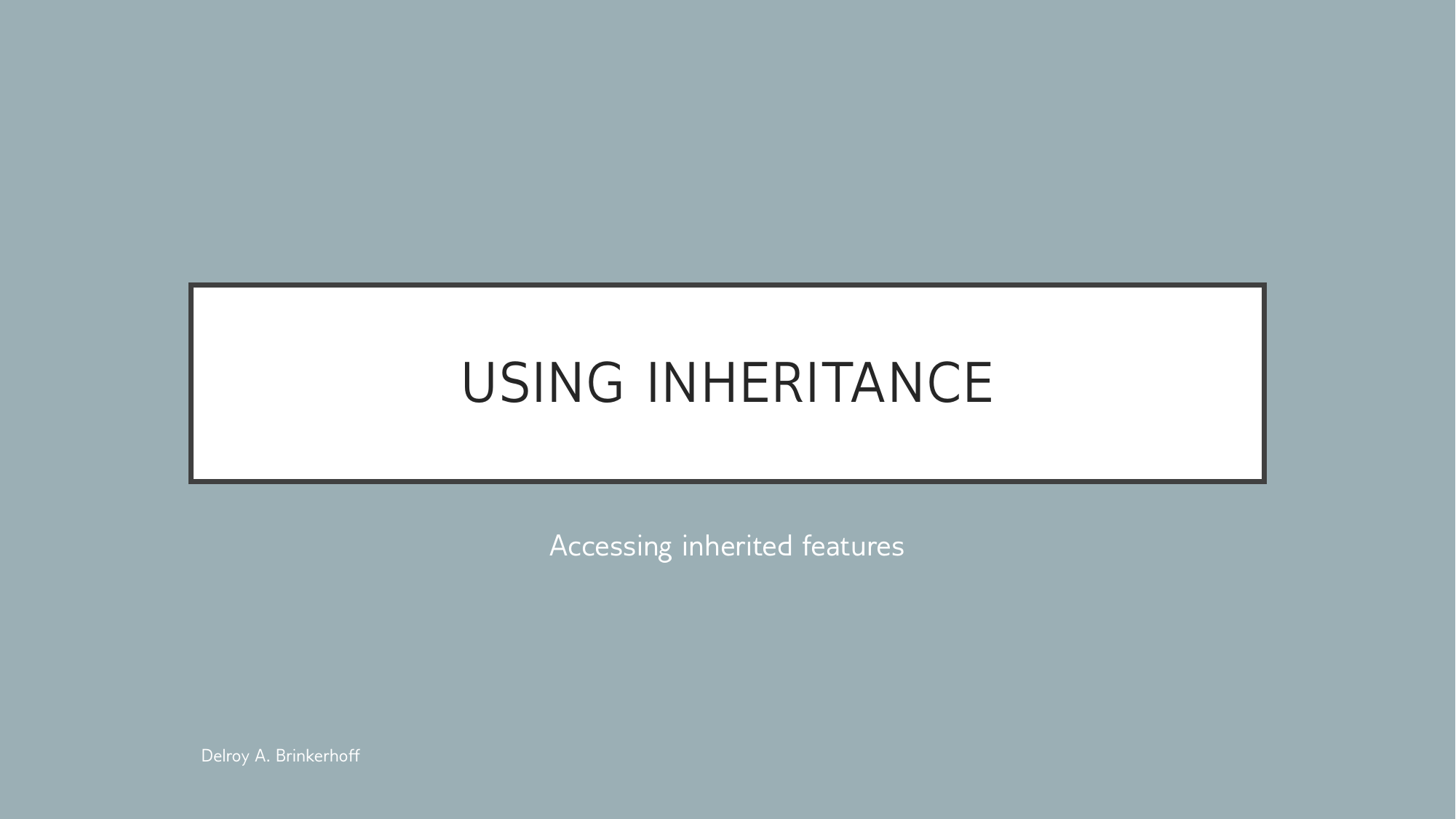

# Using Inheritance
Accessing inherited features
Delroy A. Brinkerhoff